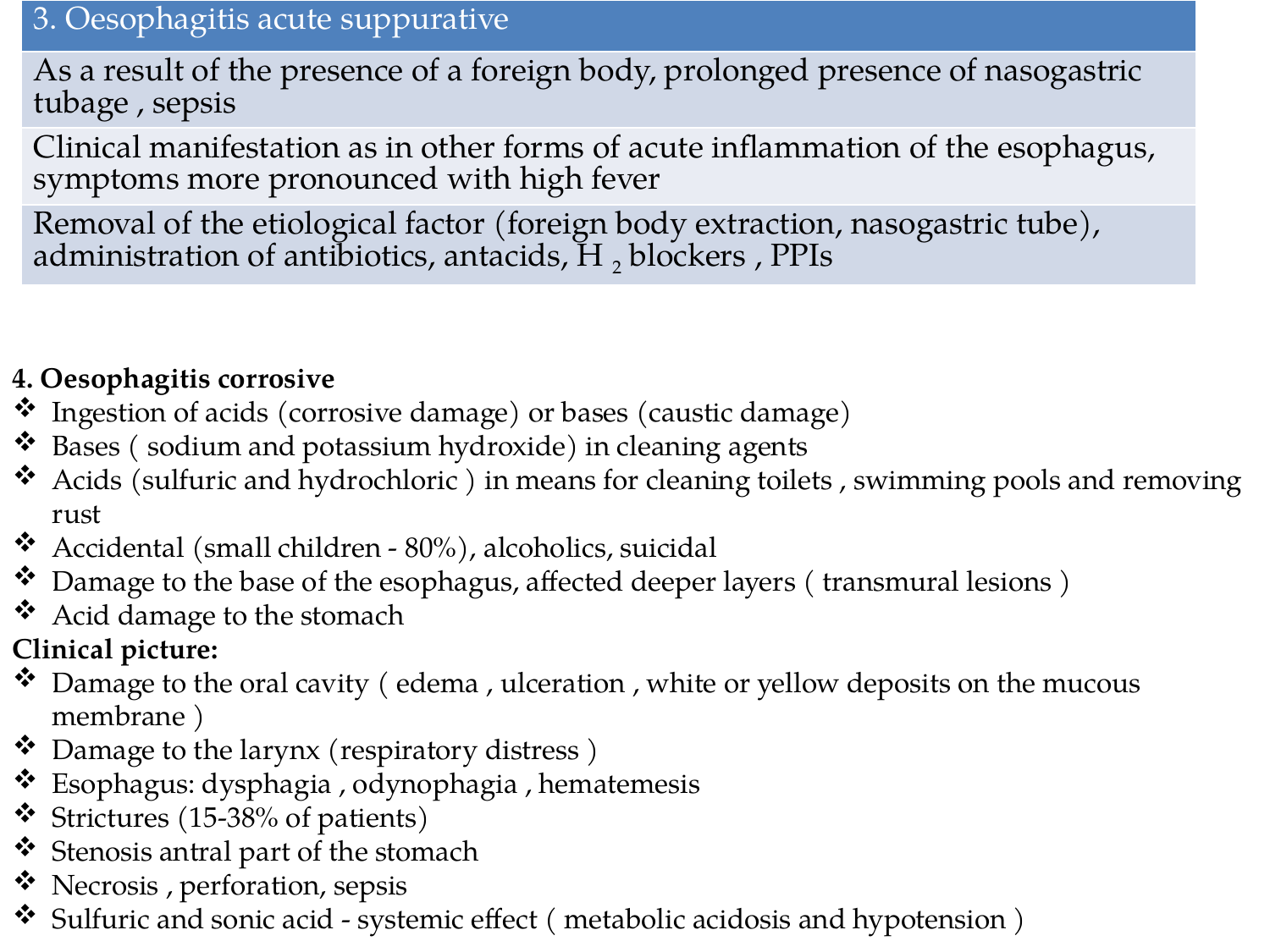

| 3. Oesophagitis acute suppurative |
| --- |
| As a result of the presence of a foreign body, prolonged presence of nasogastric tubage , sepsis |
| Clinical manifestation as in other forms of acute inflammation of the esophagus, symptoms more pronounced with high fever |
| Removal of the etiological factor (foreign body extraction, nasogastric tube), administration of antibiotics, antacids, H 2 blockers , PPIs |
4. Oesophagitis corrosive
Ingestion of acids (corrosive damage) or bases (caustic damage)
Bases ( sodium and potassium hydroxide) in cleaning agents
Acids (sulfuric and hydrochloric ) in means for cleaning toilets , swimming pools and removing rust
Accidental (small children - 80%), alcoholics, suicidal
Damage to the base of the esophagus, affected deeper layers ( transmural lesions )
Acid damage to the stomach
Clinical picture:
Damage to the oral cavity ( edema , ulceration , white or yellow deposits on the mucous membrane )
Damage to the larynx (respiratory distress )
Esophagus: dysphagia , odynophagia , hematemesis
Strictures (15-38% of patients)
Stenosis antral part of the stomach
Necrosis , perforation, sepsis
Sulfuric and sonic acid - systemic effect ( metabolic acidosis and hypotension )